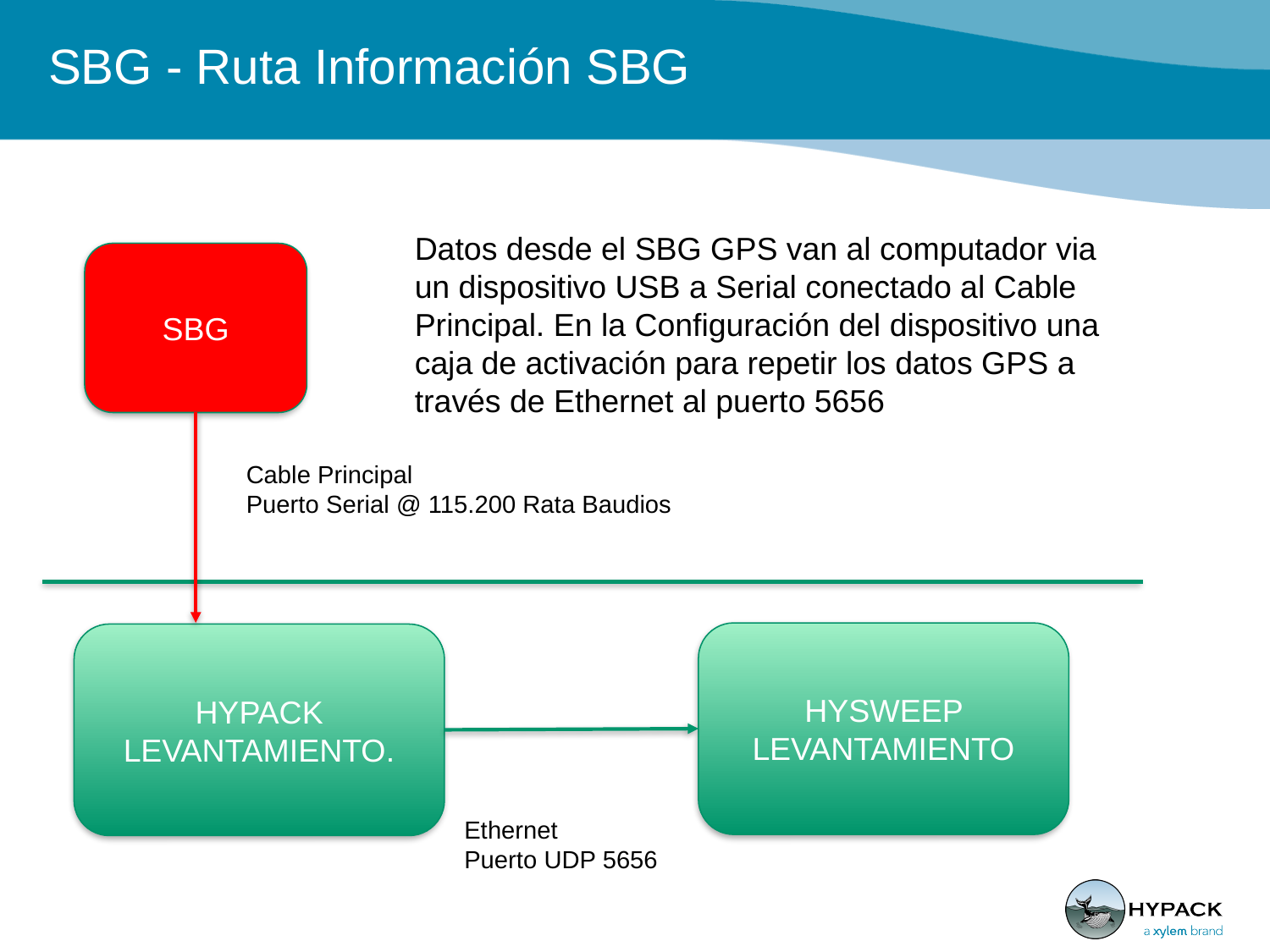

# SBG - Ruta Información SBG
Datos desde el SBG GPS van al computador via un dispositivo USB a Serial conectado al Cable Principal. En la Configuración del dispositivo una caja de activación para repetir los datos GPS a través de Ethernet al puerto 5656
SBG
Cable Principal
Puerto Serial @ 115.200 Rata Baudios
HYSWEEP LEVANTAMIENTO
HYPACK LEVANTAMIENTO.
Ethernet
Puerto UDP 5656